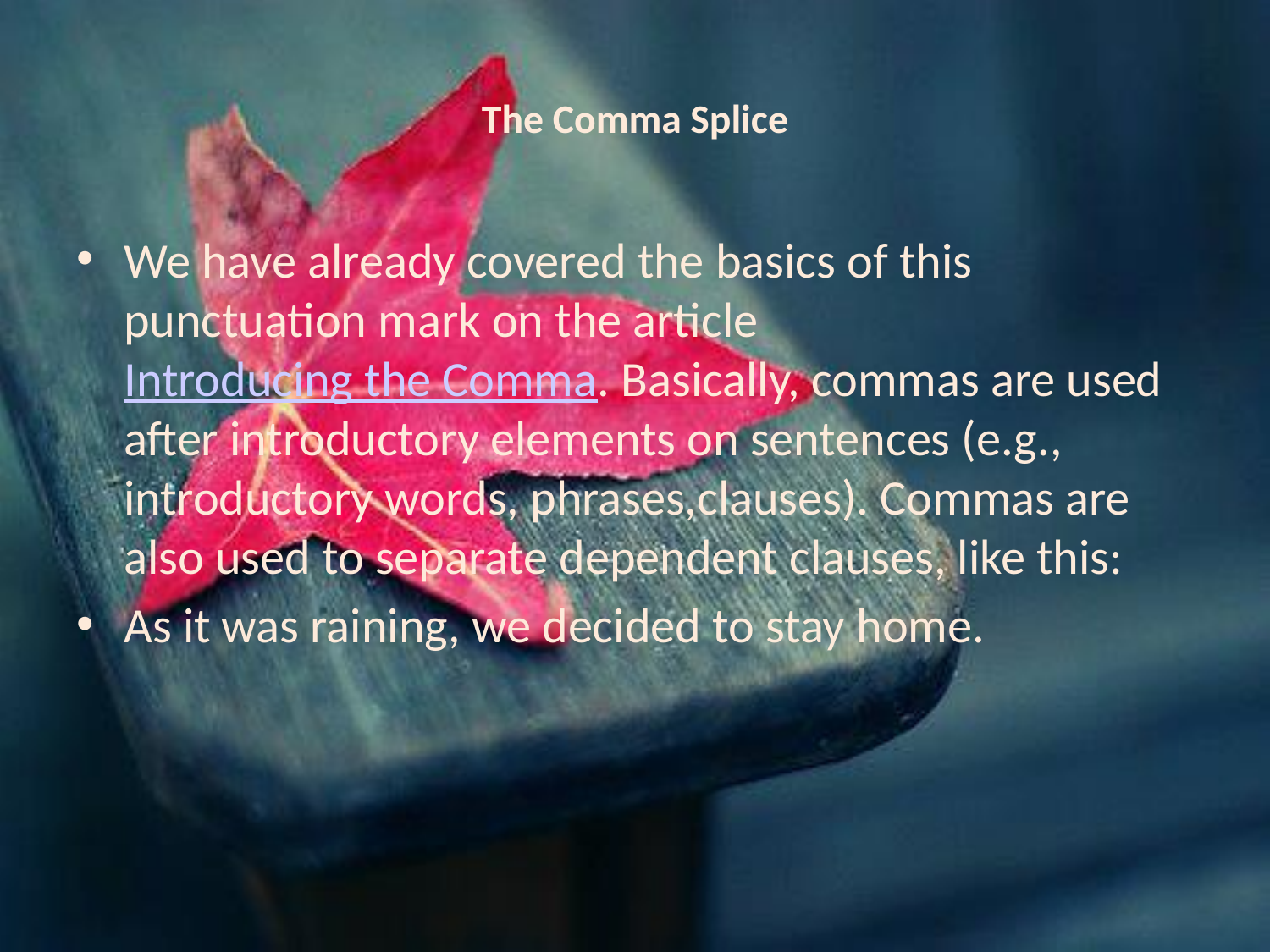

# The Comma Splice
We have already covered the basics of this punctuation mark on the article Introducing the Comma. Basically, commas are used after introductory elements on sentences (e.g., introductory words, phrases,clauses). Commas are also used to separate dependent clauses, like this:
As it was raining, we decided to stay home.